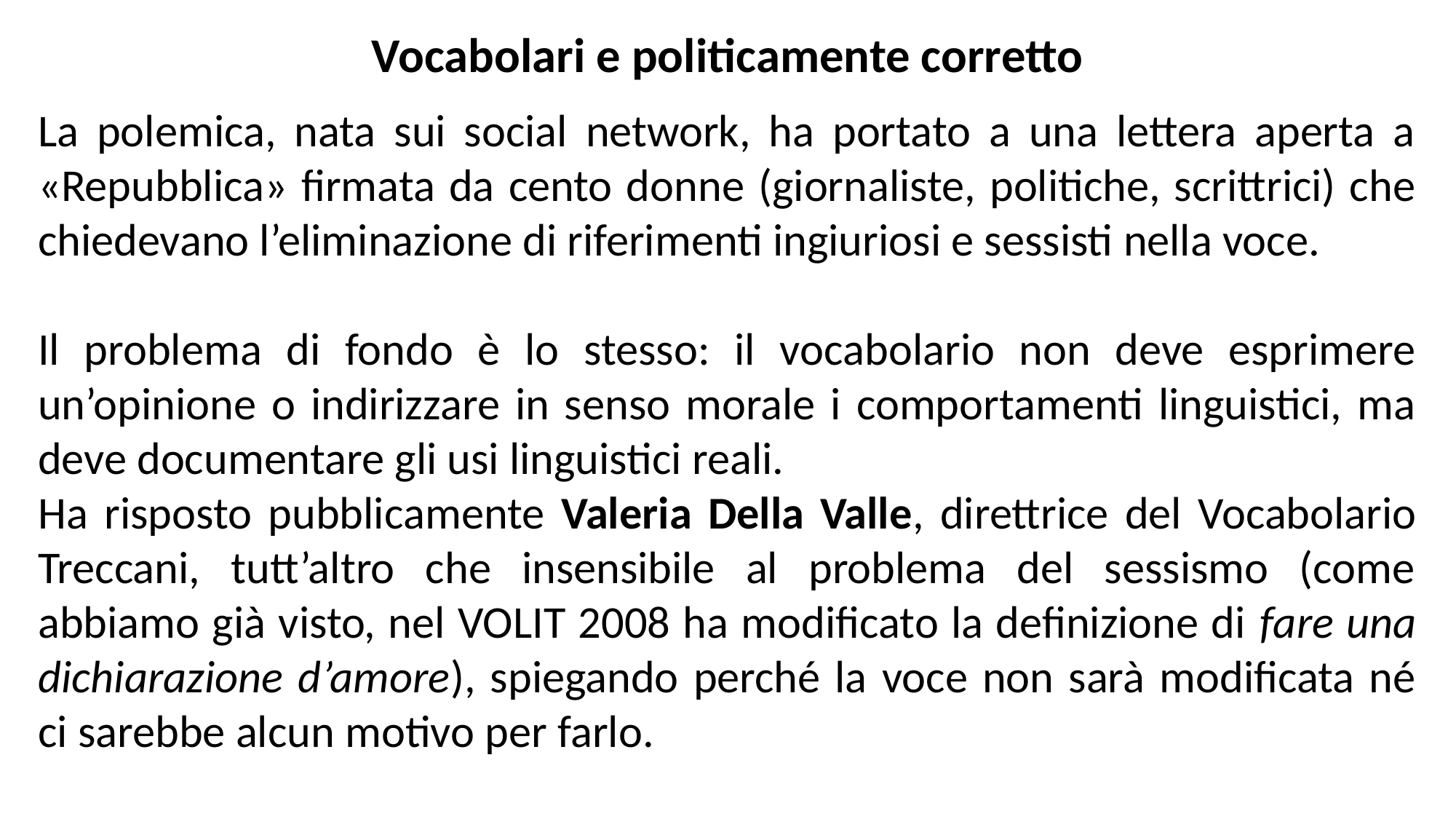

Vocabolari e politicamente corretto
La polemica, nata sui social network, ha portato a una lettera aperta a «Repubblica» firmata da cento donne (giornaliste, politiche, scrittrici) che chiedevano l’eliminazione di riferimenti ingiuriosi e sessisti nella voce.

Il problema di fondo è lo stesso: il vocabolario non deve esprimere un’opinione o indirizzare in senso morale i comportamenti linguistici, ma deve documentare gli usi linguistici reali.
Ha risposto pubblicamente Valeria Della Valle, direttrice del Vocabolario Treccani, tutt’altro che insensibile al problema del sessismo (come abbiamo già visto, nel VOLIT 2008 ha modificato la definizione di fare una dichiarazione d’amore), spiegando perché la voce non sarà modificata né ci sarebbe alcun motivo per farlo.